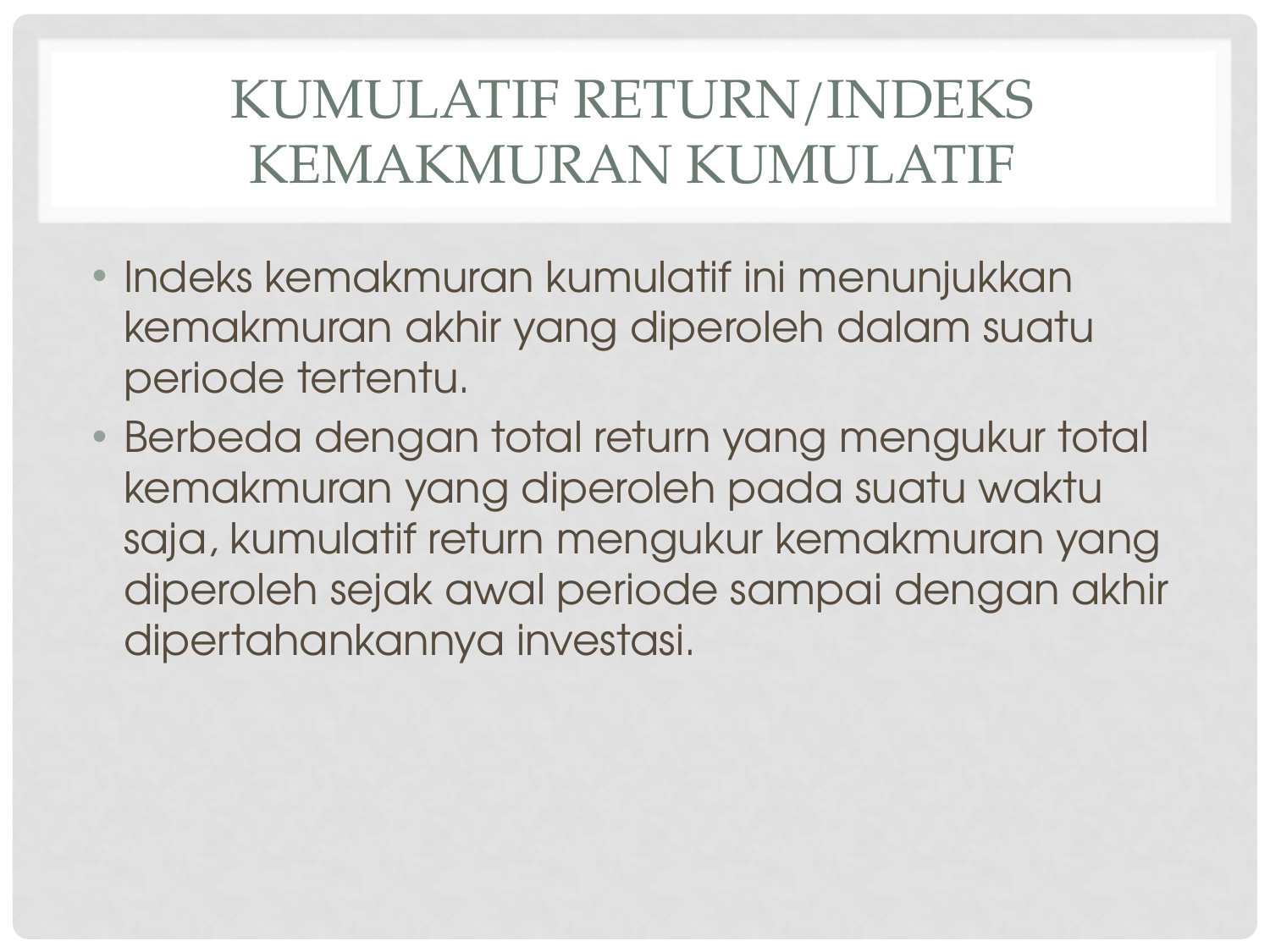

# Kumulatif return/Indeks kemakmuran kumulatif
Indeks kemakmuran kumulatif ini menunjukkan kemakmuran akhir yang diperoleh dalam suatu periode tertentu.
Berbeda dengan total return yang mengukur total kemakmuran yang diperoleh pada suatu waktu saja, kumulatif return mengukur kemakmuran yang diperoleh sejak awal periode sampai dengan akhir dipertahankannya investasi.